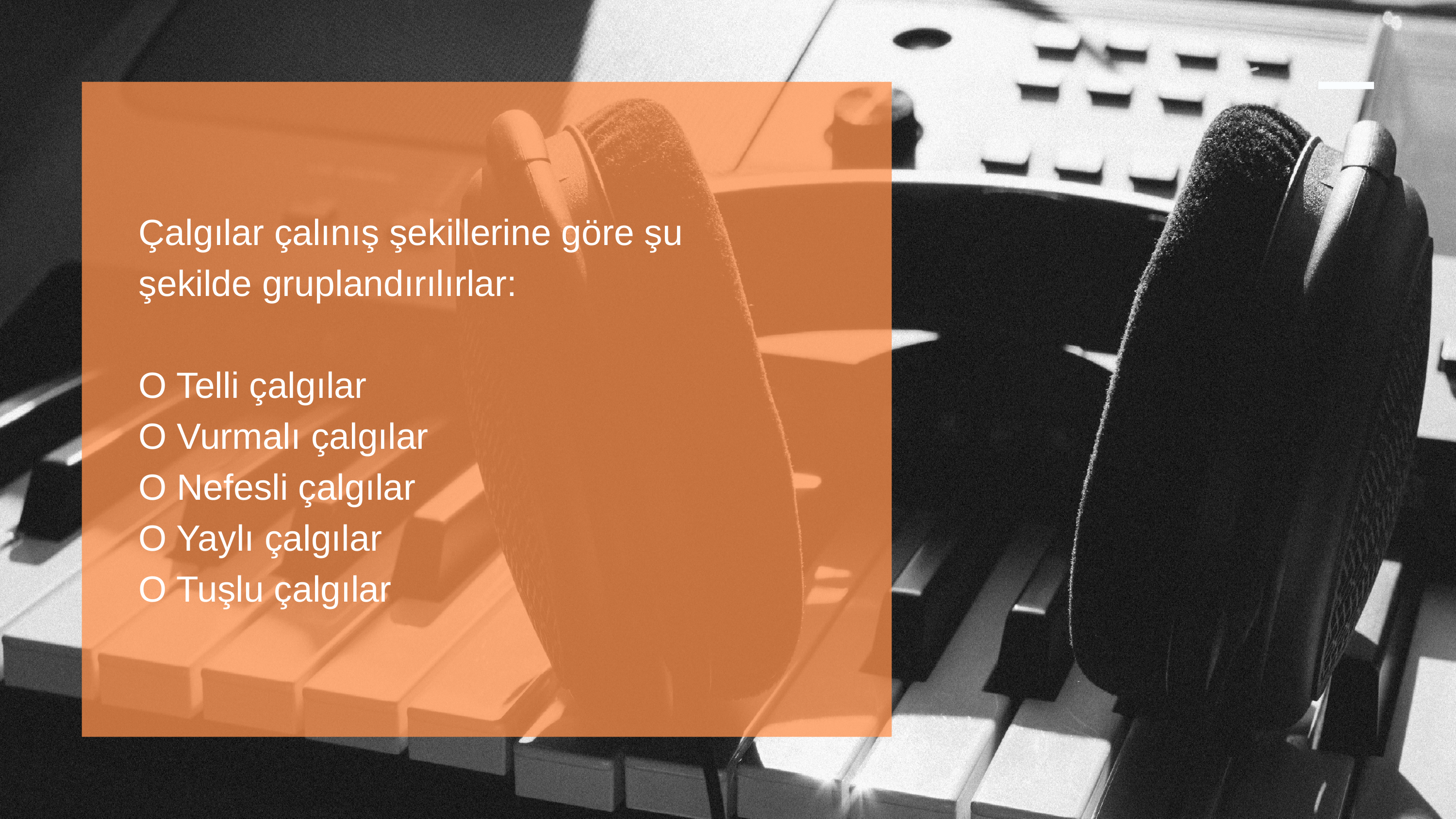

Çalgılar çalınış şekillerine göre şu şekilde gruplandırılırlar:

O Telli çalgılar
O Vurmalı çalgılar
O Nefesli çalgılar
O Yaylı çalgılar
O Tuşlu çalgılar